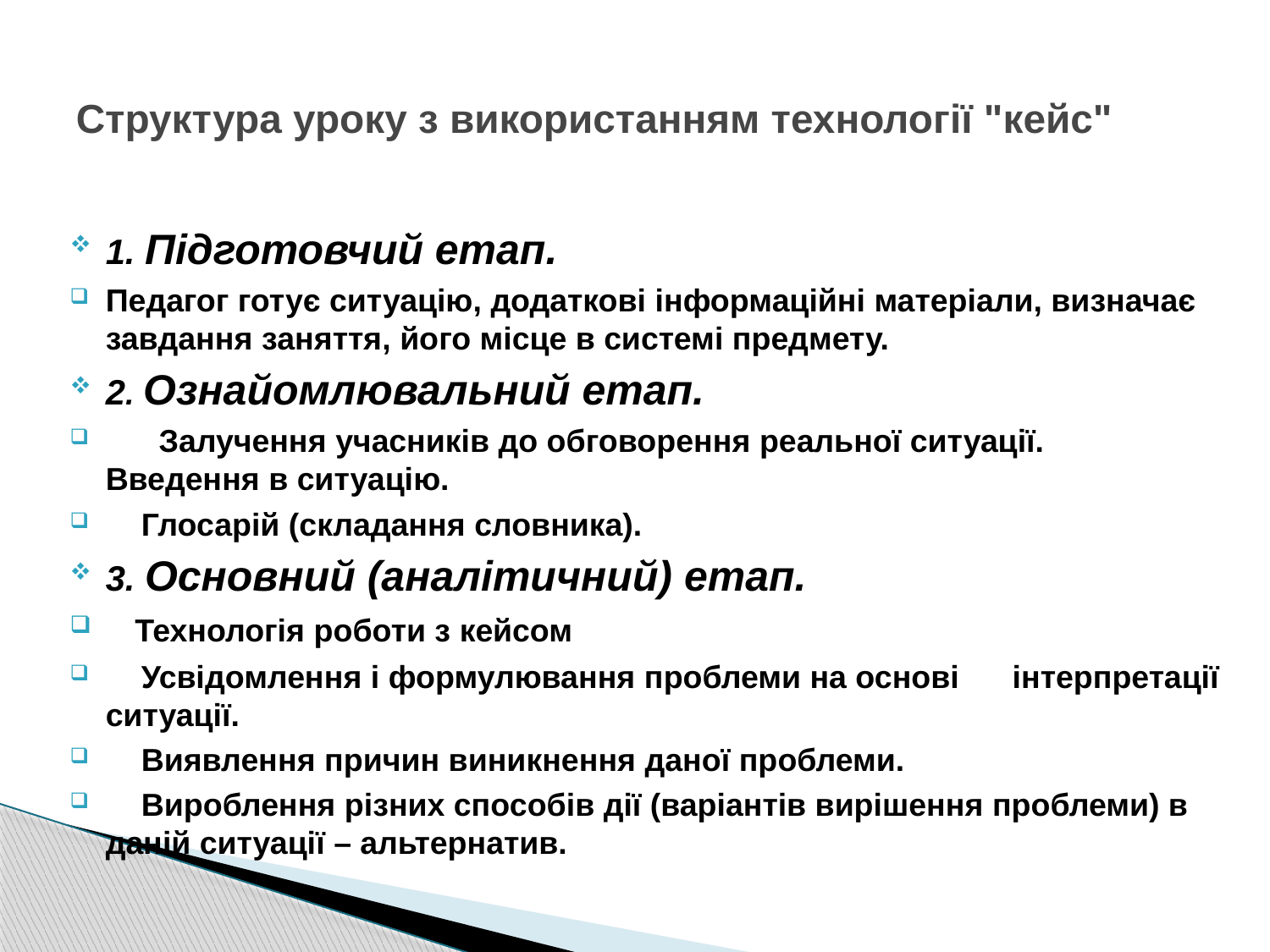

# Структура уроку з використанням технології "кейс"
1. Підготовчий етап.
Педагог готує ситуацію, додаткові інформаційні матеріали, визначає завдання заняття, його місце в системі предмету.
2. Ознайомлювальний етап.
      Залучення учасників до обговорення реальної ситуації.      Введення в ситуацію.
    Глосарій (складання словника).
3. Основний (аналітичний) етап.
   Технологія роботи з кейсом
    Усвідомлення і формулювання проблеми на основі      інтерпретації  ситуації.
    Виявлення причин виникнення даної проблеми.
    Вироблення різних способів дії (варіантів вирішення проблеми) в даній ситуації – альтернатив.